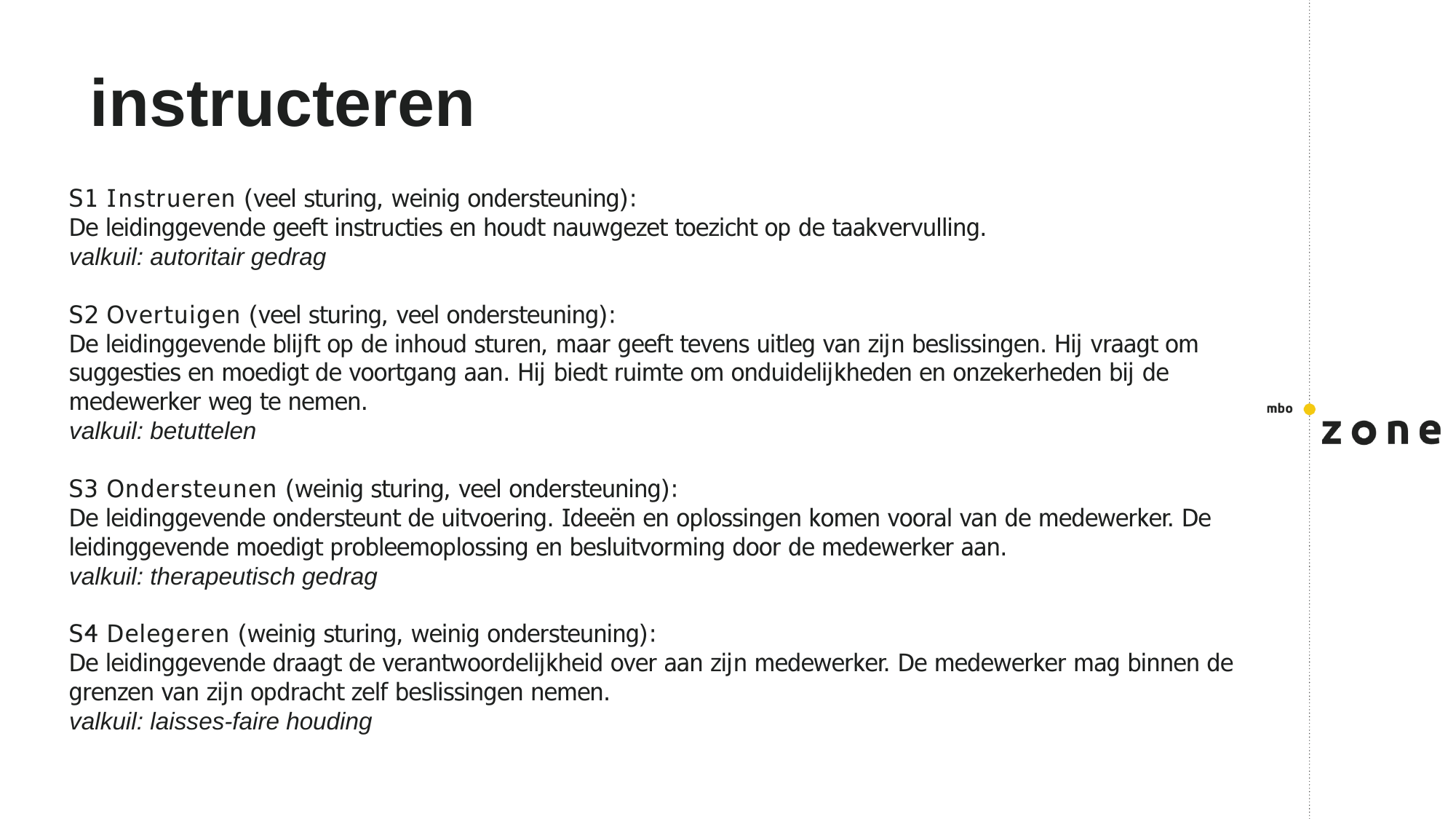

# instructeren
S1 Instrueren (veel sturing, weinig ondersteuning):
De leidinggevende geeft instructies en houdt nauwgezet toezicht op de taakvervulling.
valkuil: autoritair gedrag

S2 Overtuigen (veel sturing, veel ondersteuning):
De leidinggevende blijft op de inhoud sturen, maar geeft tevens uitleg van zijn beslissingen. Hij vraagt om suggesties en moedigt de voortgang aan. Hij biedt ruimte om onduidelijkheden en onzekerheden bij de medewerker weg te nemen.
valkuil: betuttelen

S3 Ondersteunen (weinig sturing, veel ondersteuning):
De leidinggevende ondersteunt de uitvoering. Ideeën en oplossingen komen vooral van de medewerker. De leidinggevende moedigt probleemoplossing en besluitvorming door de medewerker aan.
valkuil: therapeutisch gedrag

S4 Delegeren (weinig sturing, weinig ondersteuning):
De leidinggevende draagt de verantwoordelijkheid over aan zijn medewerker. De medewerker mag binnen de grenzen van zijn opdracht zelf beslissingen nemen.
valkuil: laisses-faire houding